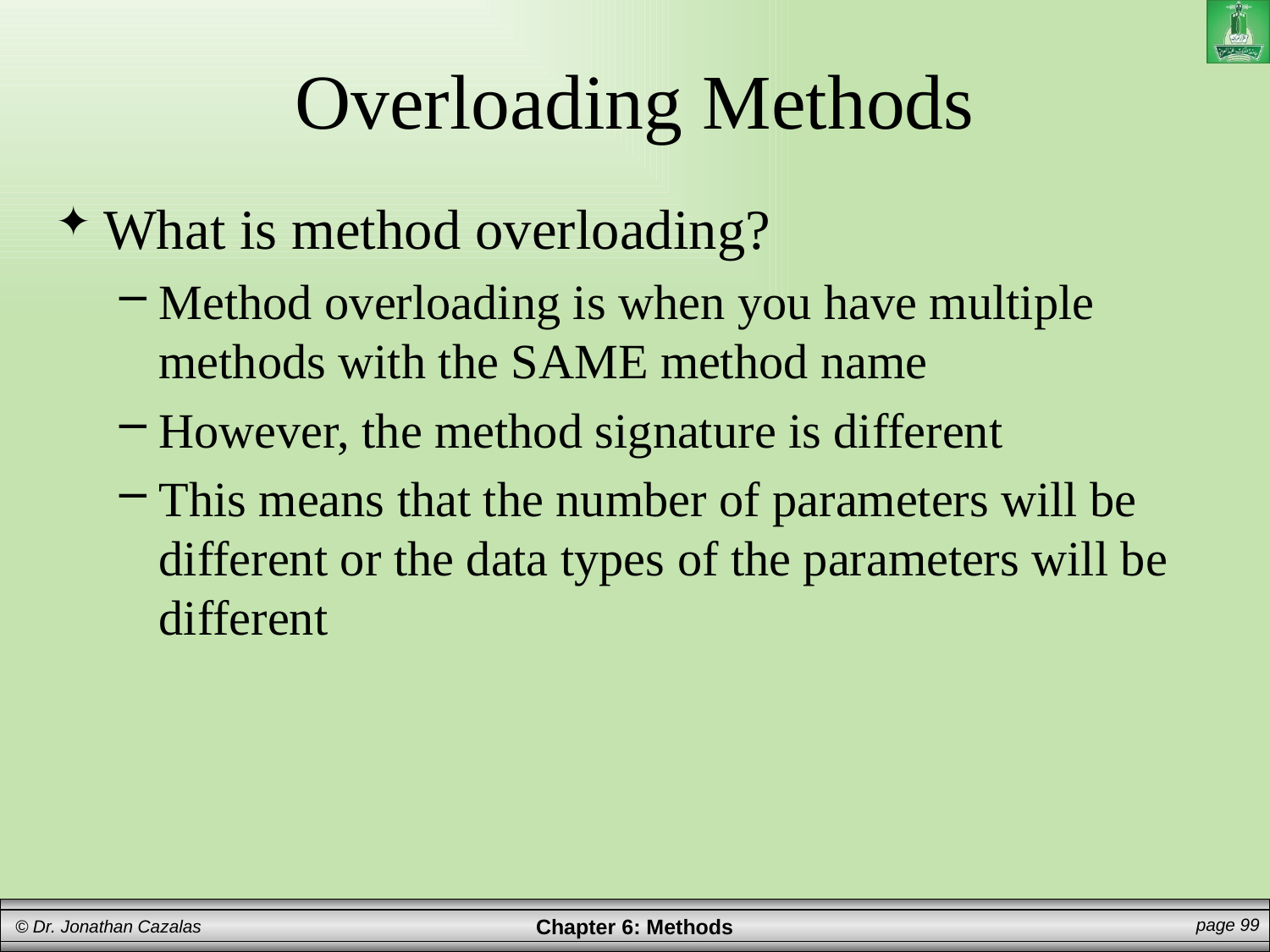

# Overloading Methods
What is method overloading?
Method overloading is when you have multiple methods with the SAME method name
However, the method signature is different
This means that the number of parameters will be different or the data types of the parameters will be different